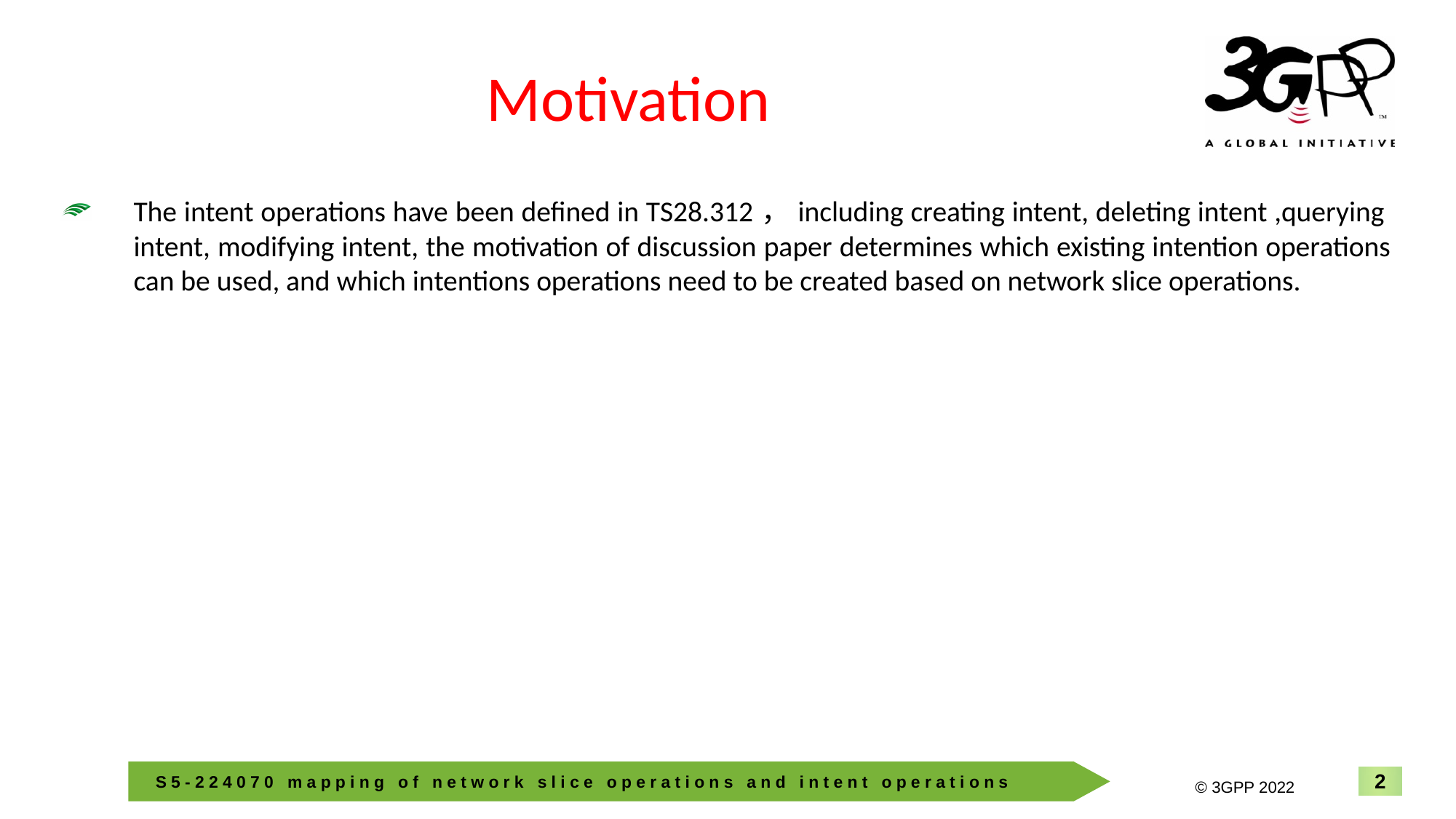

# Motivation
The intent operations have been defined in TS28.312，including creating intent, deleting intent ,querying  intent, modifying intent, the motivation of discussion paper determines which existing intention operations can be used, and which intentions operations need to be created based on network slice operations.